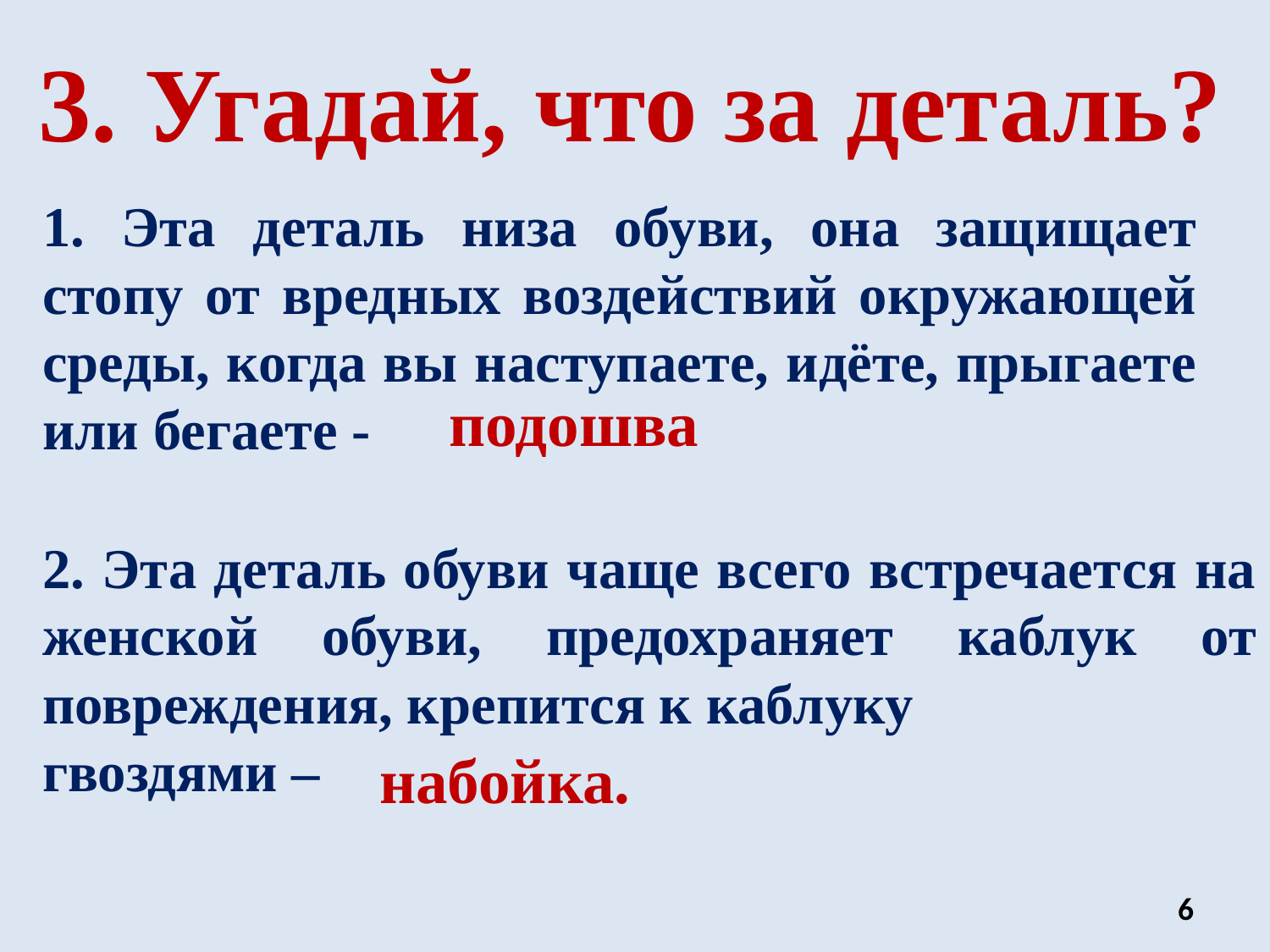

3. Угадай, что за деталь?
1. Эта деталь низа обуви, она защищает стопу от вредных воздействий окружающей среды, когда вы наступаете, идёте, прыгаете или бегаете -
подошва
2. Эта деталь обуви чаще всего встречается на женской обуви, предохраняет каблук от повреждения, крепится к каблуку
гвоздями –
набойка.
6